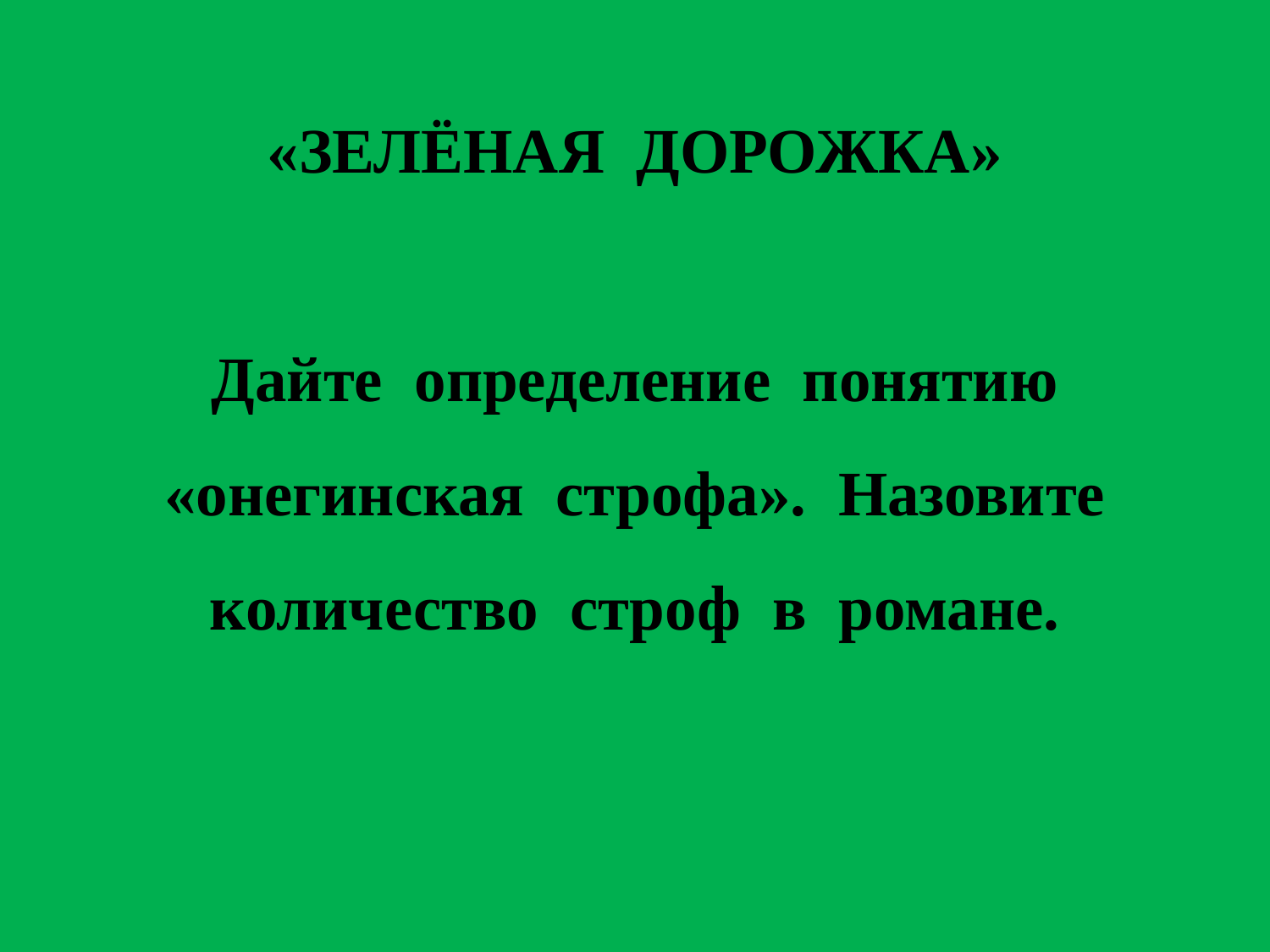

# «ЗЕЛЁНАЯ  ДОРОЖКА» Дайте  определение  понятию «онегинская  строфа».  Назовите количество  строф  в  романе.